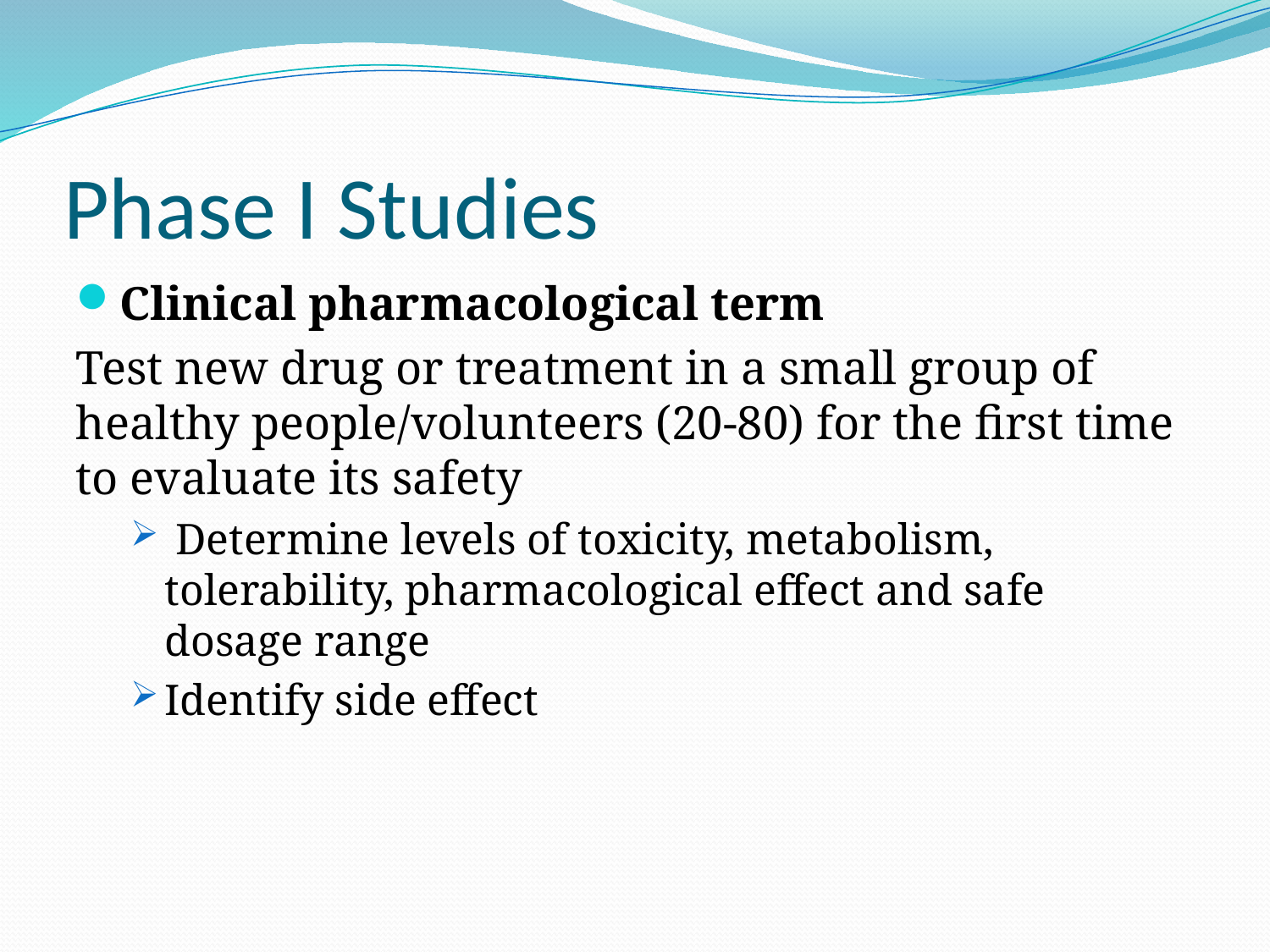

# Phase I Studies
Clinical pharmacological term
Test new drug or treatment in a small group of healthy people/volunteers (20-80) for the first time to evaluate its safety
 Determine levels of toxicity, metabolism, tolerability, pharmacological effect and safe dosage range
Identify side effect